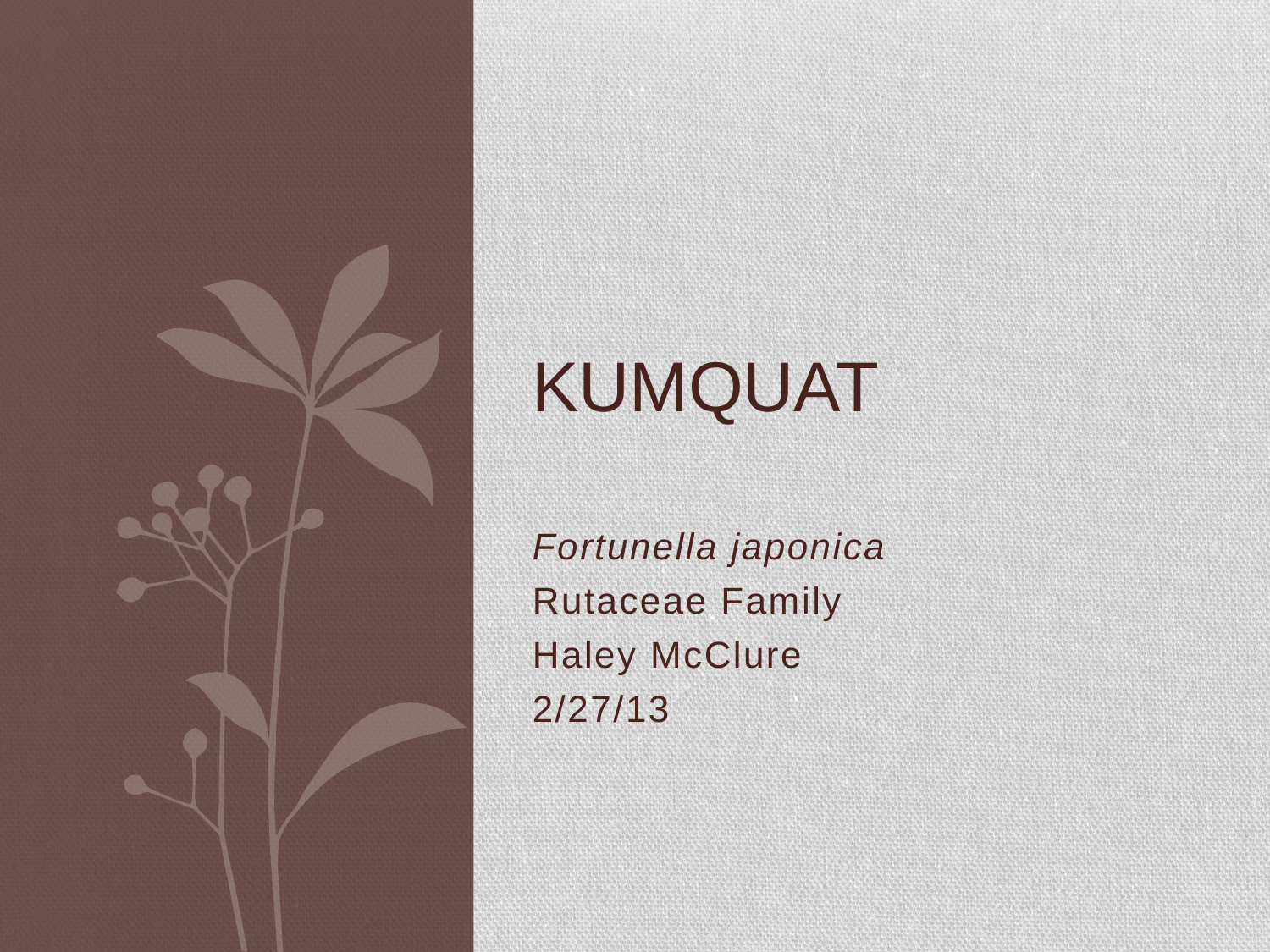

# Kumquat
Fortunella japonica
Rutaceae Family
Haley McClure
2/27/13